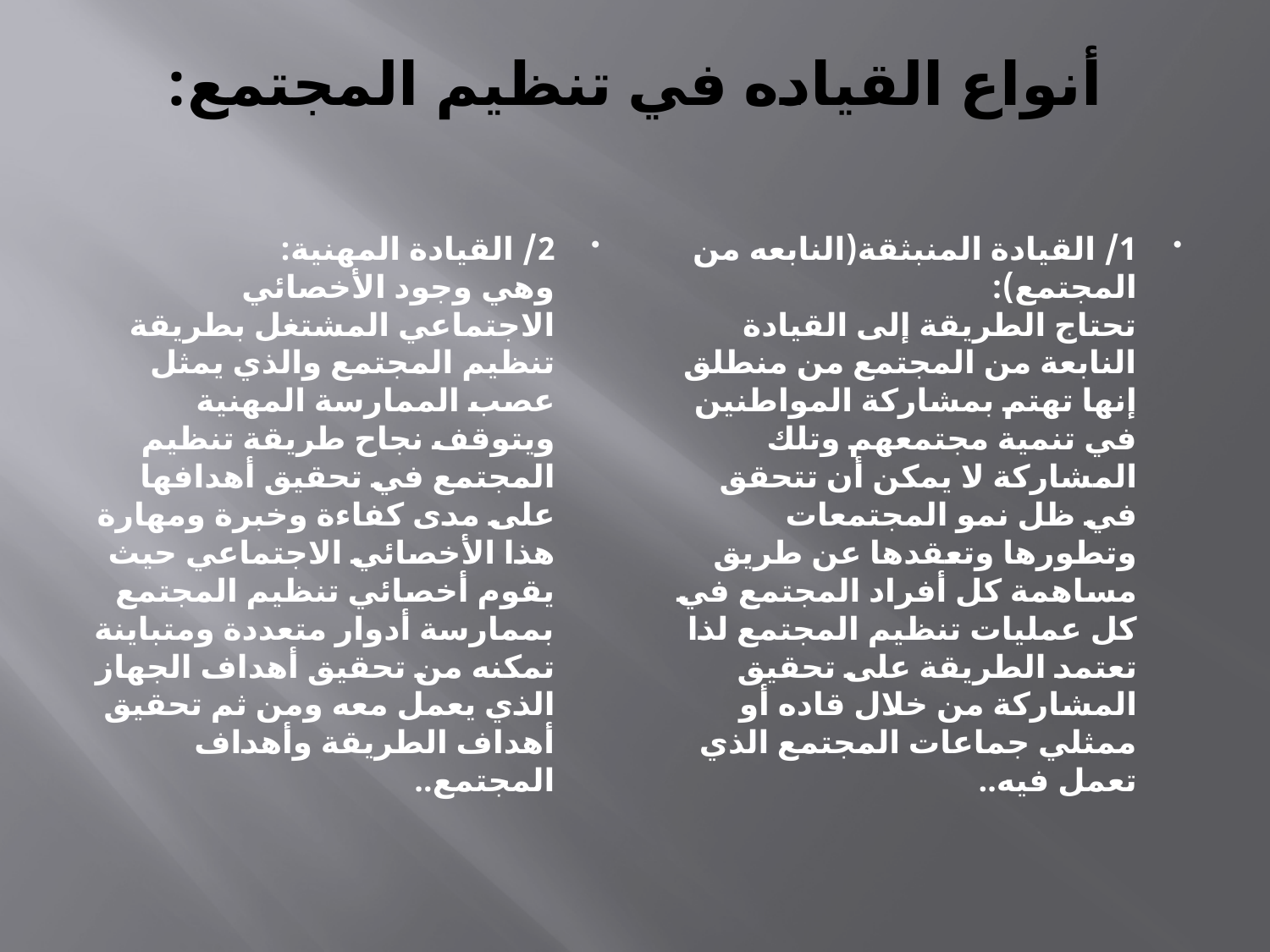

# أنواع القياده في تنظيم المجتمع:
2/ القيادة المهنية:
وهي وجود الأخصائي الاجتماعي المشتغل بطريقة تنظيم المجتمع والذي يمثل عصب الممارسة المهنية ويتوقف نجاح طريقة تنظيم المجتمع في تحقيق أهدافها على مدى كفاءة وخبرة ومهارة هذا الأخصائي الاجتماعي حيث يقوم أخصائي تنظيم المجتمع بممارسة أدوار متعددة ومتباينة تمكنه من تحقيق أهداف الجهاز الذي يعمل معه ومن ثم تحقيق أهداف الطريقة وأهداف المجتمع..
1/ القيادة المنبثقة(النابعه من المجتمع):
تحتاج الطريقة إلى القيادة النابعة من المجتمع من منطلق إنها تهتم بمشاركة المواطنين في تنمية مجتمعهم وتلك المشاركة لا يمكن أن تتحقق في ظل نمو المجتمعات وتطورها وتعقدها عن طريق مساهمة كل أفراد المجتمع في كل عمليات تنظيم المجتمع لذا تعتمد الطريقة على تحقيق المشاركة من خلال قاده أو ممثلي جماعات المجتمع الذي تعمل فيه..